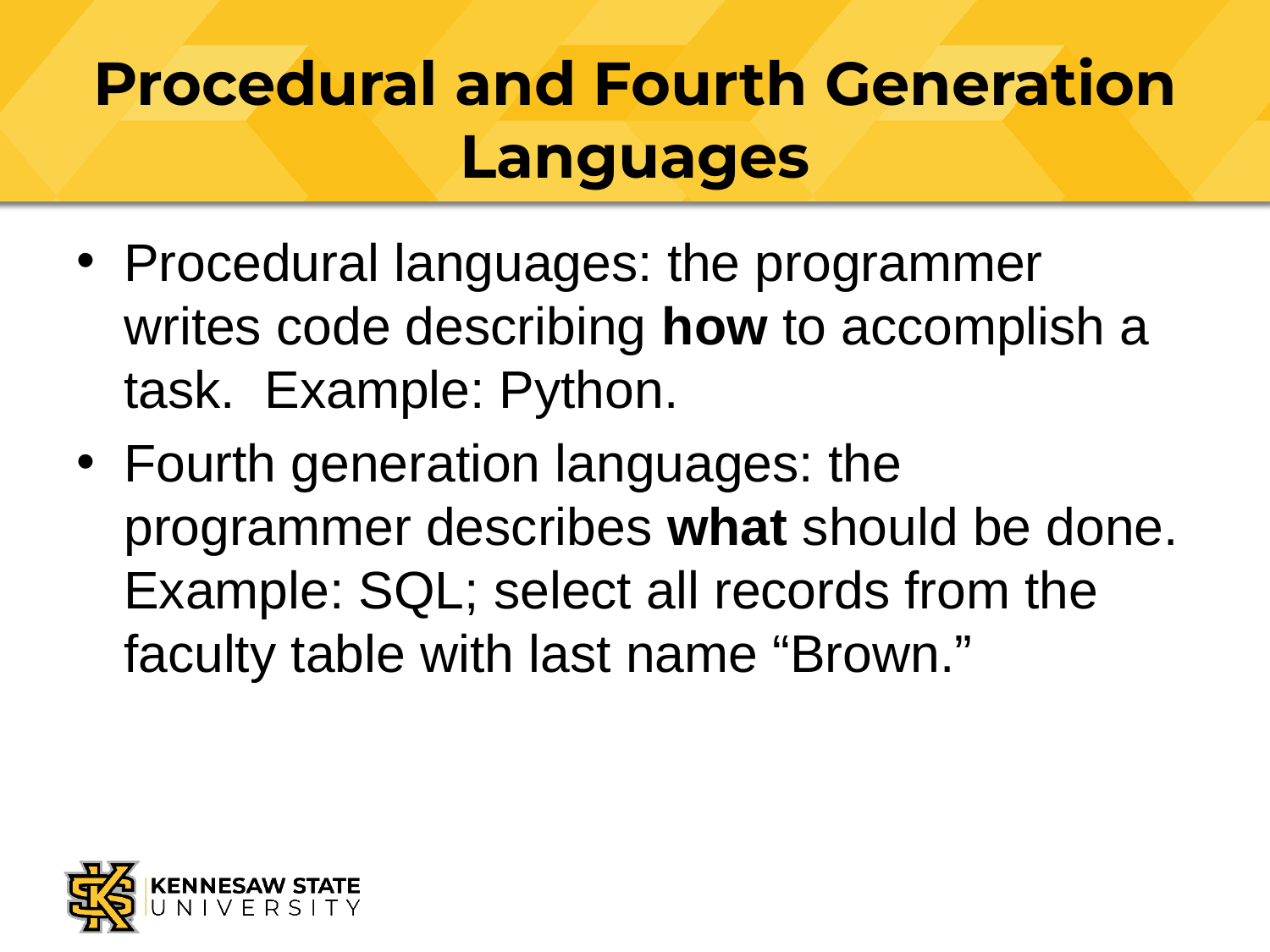

# Procedural and Fourth Generation Languages
Procedural languages: the programmer writes code describing how to accomplish a task.  Example: Python.
Fourth generation languages: the programmer describes what should be done. Example: SQL; select all records from the faculty table with last name “Brown.”